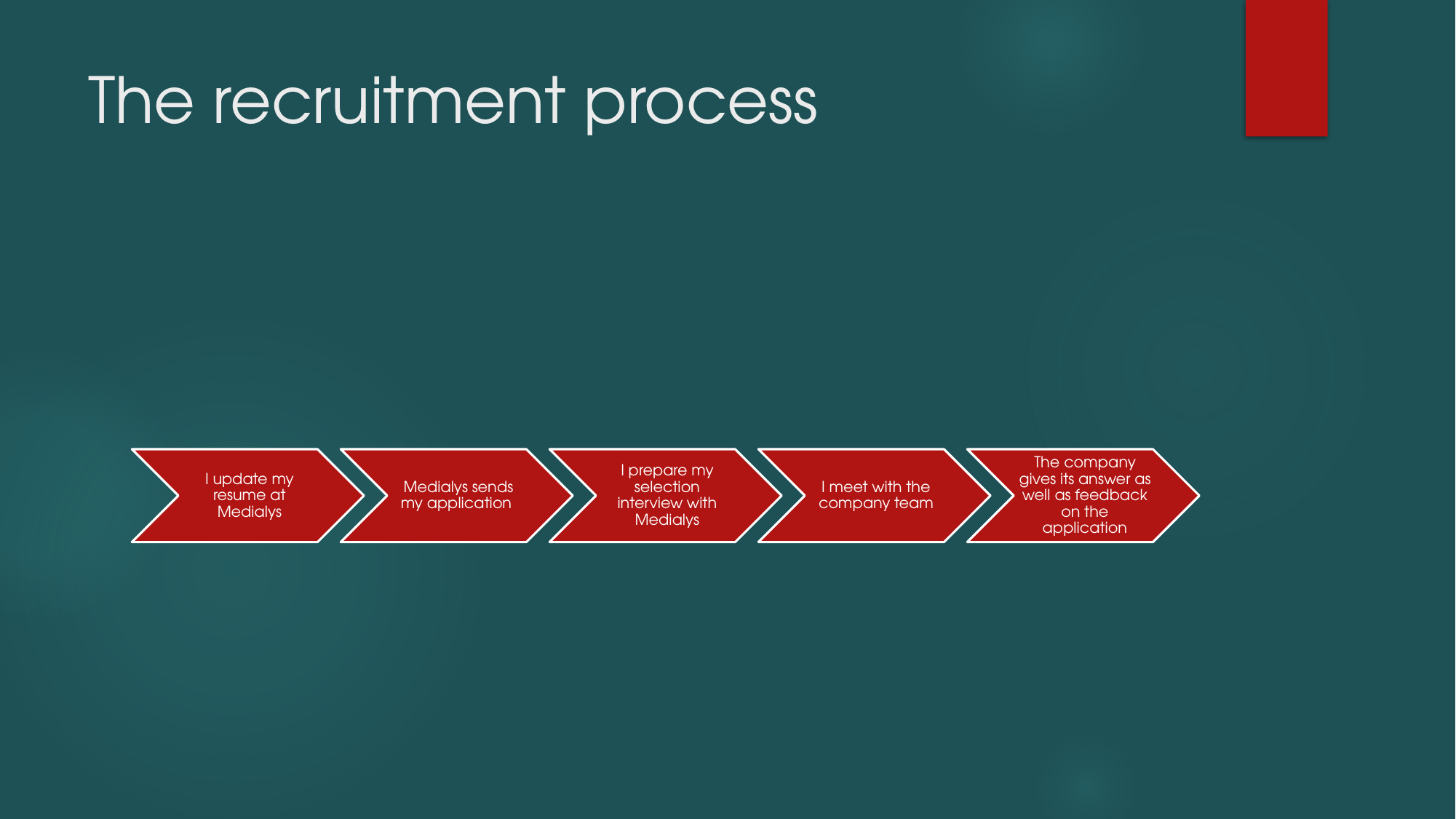

# The recruitment process
I update my resume at Medialys
Medialys sends my application
I prepare my selection interview with Medialys
I meet with the company team
The company gives its answer as well as feedback on the application